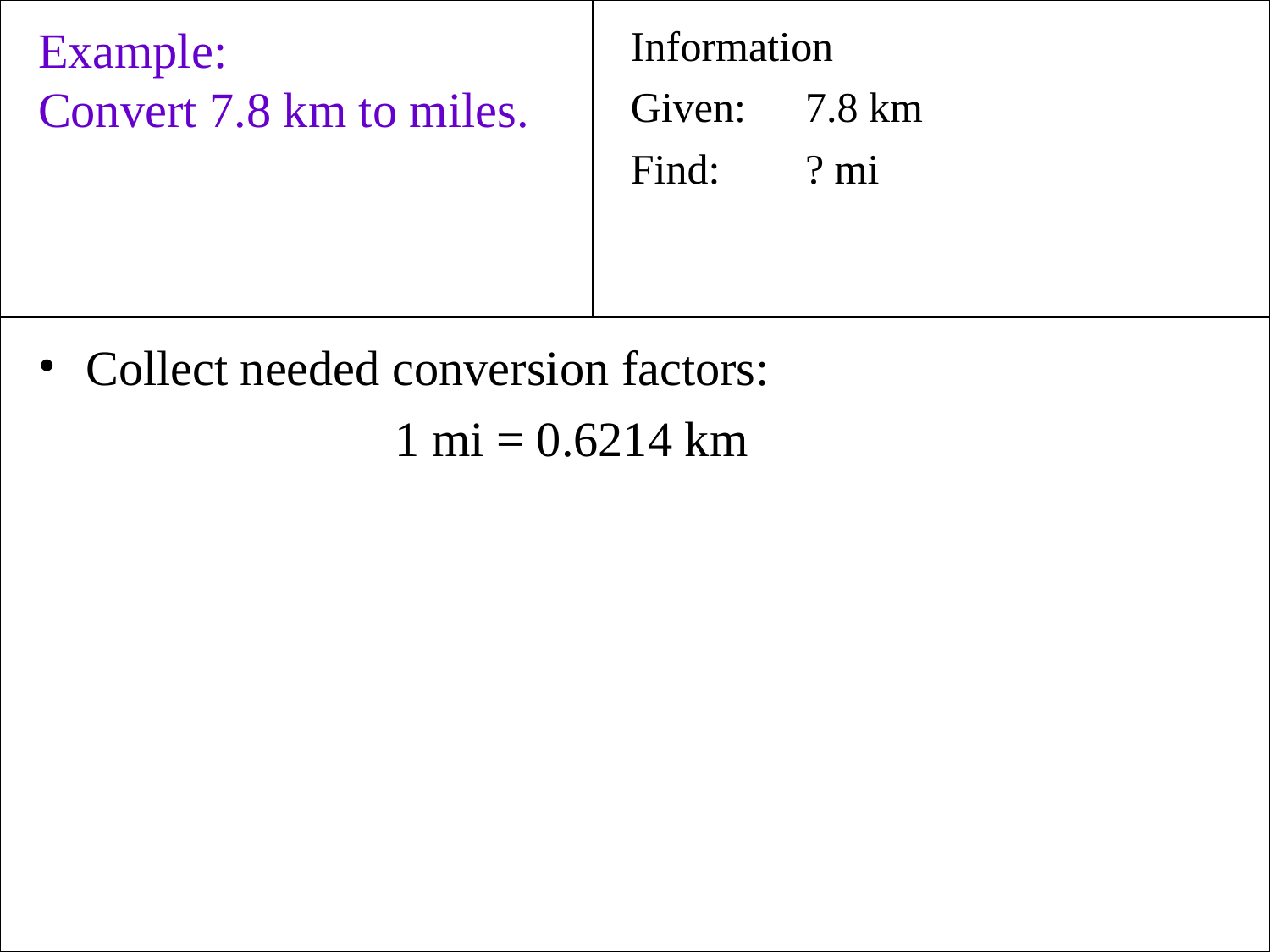

Example:
Convert 7.8 km to miles.
Information
Given:	7.8 km
Find:	? mi

Collect needed conversion factors:
			1 mi = 0.6214 km